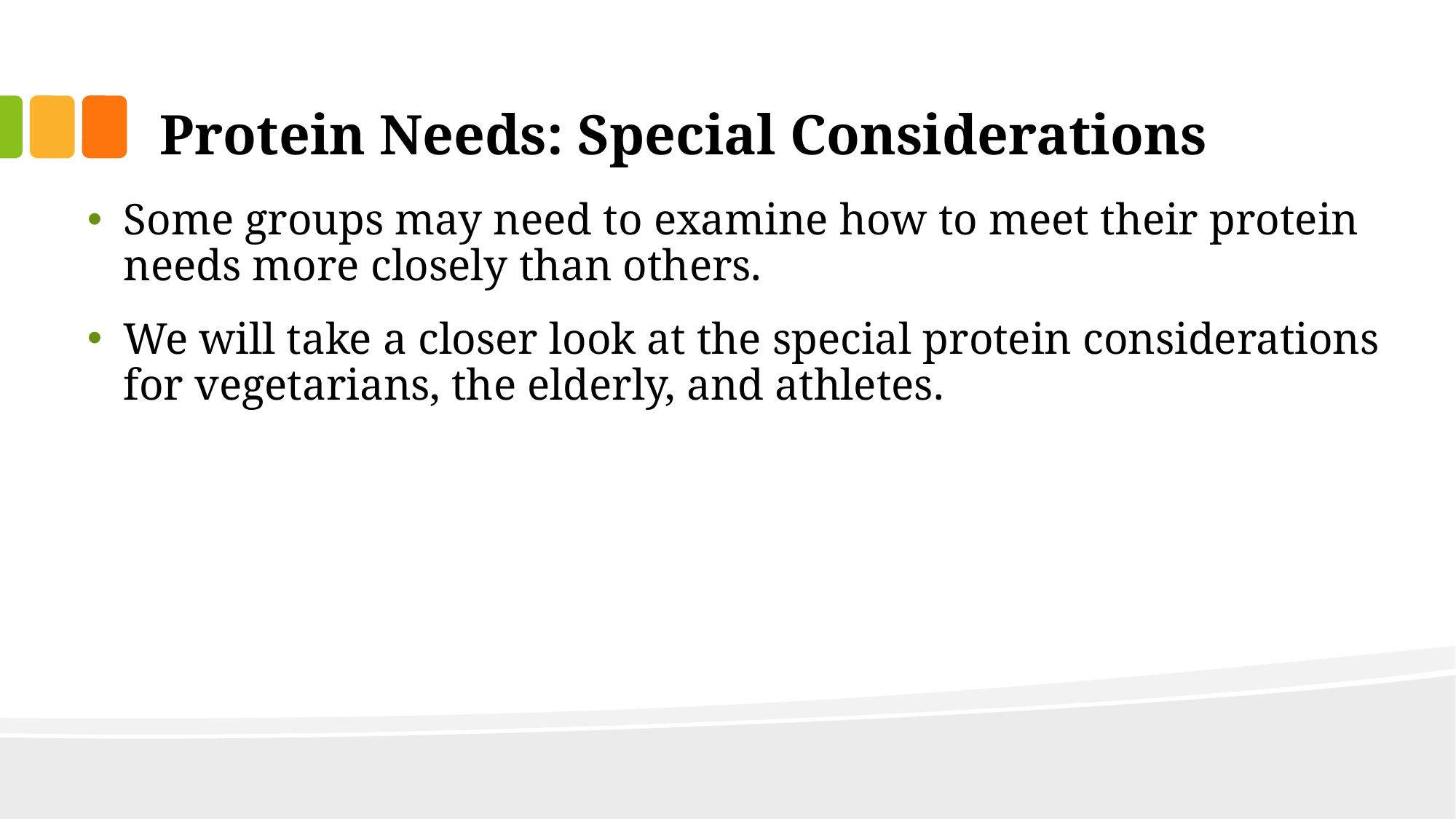

# Protein Needs: Special Considerations
Some groups may need to examine how to meet their protein needs more closely than others.
We will take a closer look at the special protein considerations for vegetarians, the elderly, and athletes.